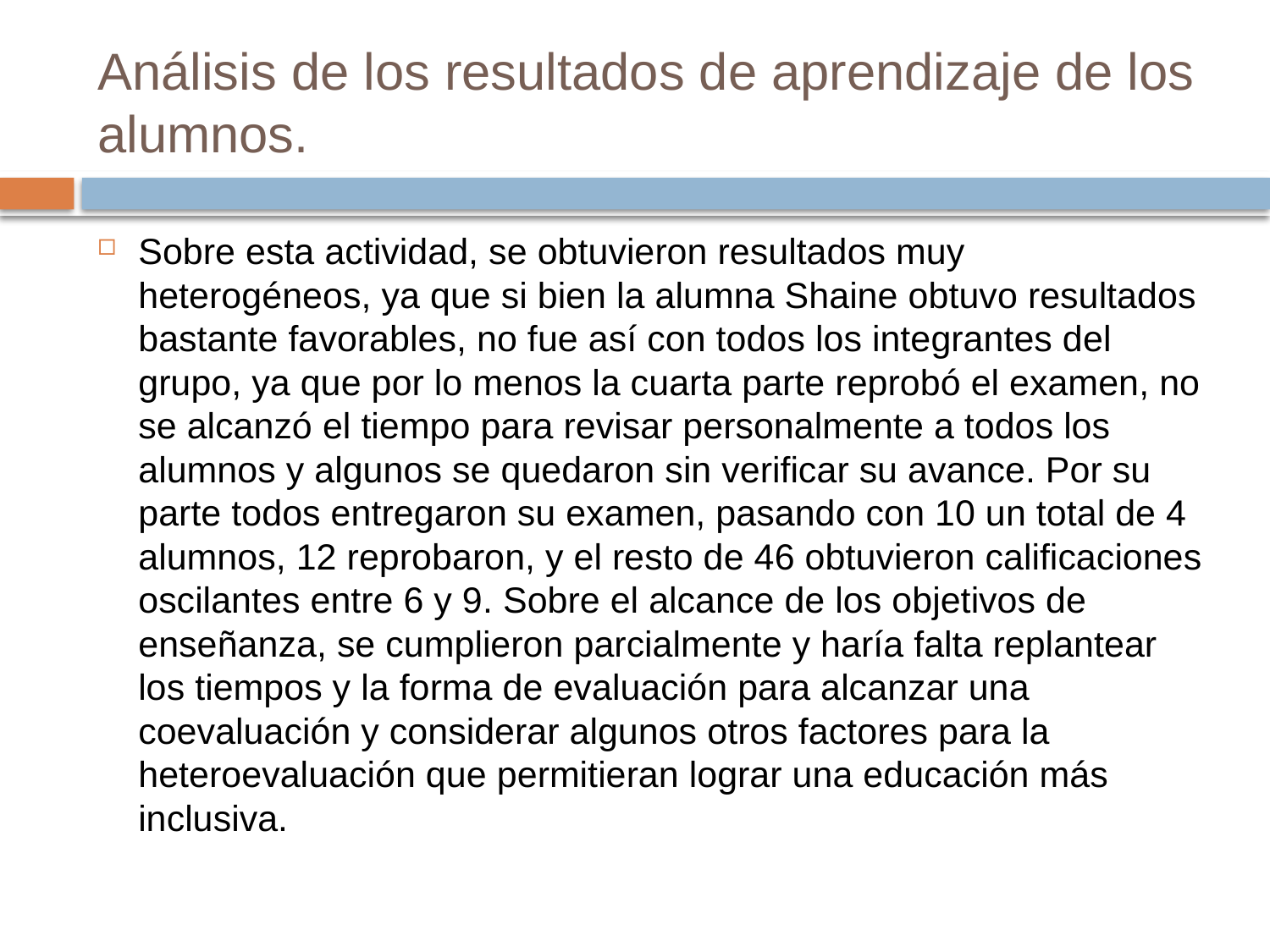

# Análisis de los resultados de aprendizaje de los alumnos.
Sobre esta actividad, se obtuvieron resultados muy heterogéneos, ya que si bien la alumna Shaine obtuvo resultados bastante favorables, no fue así con todos los integrantes del grupo, ya que por lo menos la cuarta parte reprobó el examen, no se alcanzó el tiempo para revisar personalmente a todos los alumnos y algunos se quedaron sin verificar su avance. Por su parte todos entregaron su examen, pasando con 10 un total de 4 alumnos, 12 reprobaron, y el resto de 46 obtuvieron calificaciones oscilantes entre 6 y 9. Sobre el alcance de los objetivos de enseñanza, se cumplieron parcialmente y haría falta replantear los tiempos y la forma de evaluación para alcanzar una coevaluación y considerar algunos otros factores para la heteroevaluación que permitieran lograr una educación más inclusiva.